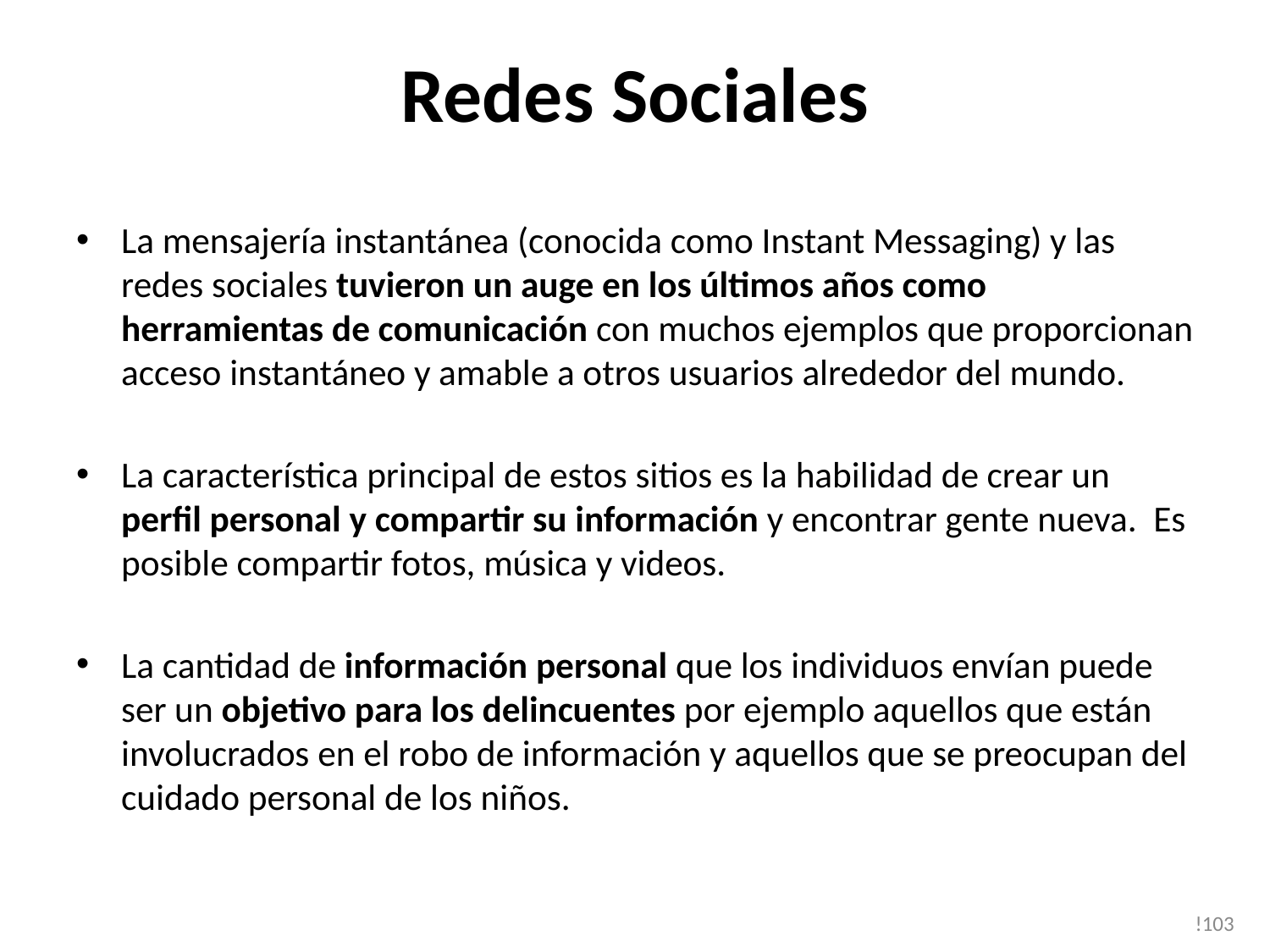

# Redes Sociales

La mensajería instantánea (conocida como Instant Messaging) y las redes sociales tuvieron un auge en los últimos años como herramientas de comunicación con muchos ejemplos que proporcionan acceso instantáneo y amable a otros usuarios alrededor del mundo.

La característica principal de estos sitios es la habilidad de crear un perfil personal y compartir su información y encontrar gente nueva.  Es posible compartir fotos, música y videos.

La cantidad de información personal que los individuos envían puede ser un objetivo para los delincuentes por ejemplo aquellos que están involucrados en el robo de información y aquellos que se preocupan del cuidado personal de los niños.
!103